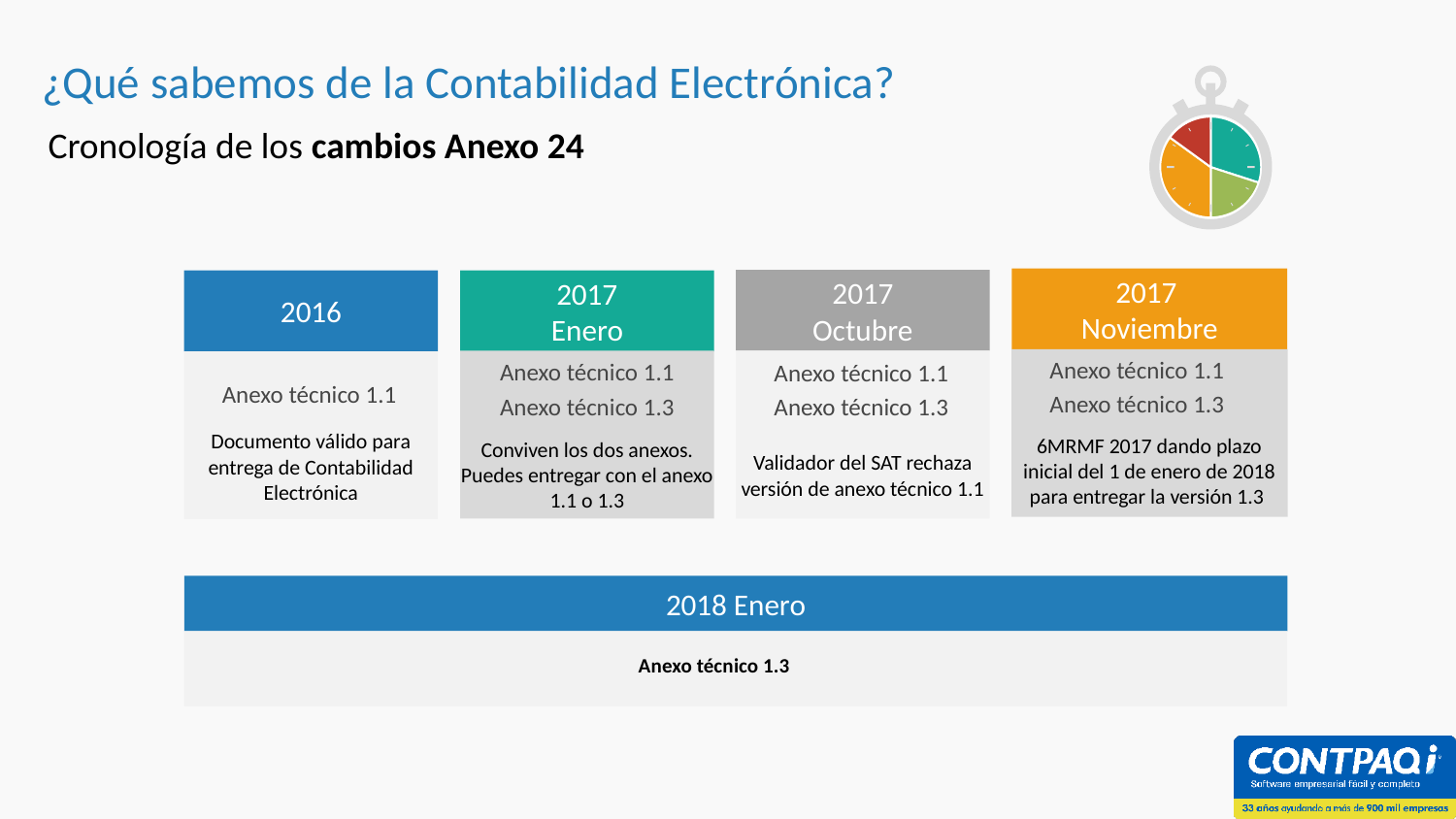

¿Qué sabemos de la Contabilidad Electrónica?

### Chart

| Category | Column1 |
|---|---|
| 1 | 0.3 |
| 2 | 0.2 |
| 3 | 0.35 |
| 4 | 0.15 |
|  | None |
|  | None |
Cronología de los cambios Anexo 24
2017
Noviembre
2017
Octubre
2016
2017
Enero

Anexo técnico 1.1
Anexo técnico 1.1
Anexo técnico 1.1
Anexo técnico 1.1
Anexo técnico 1.3
Anexo técnico 1.3
Anexo técnico 1.3
Documento válido para entrega de Contabilidad Electrónica
6MRMF 2017 dando plazo inicial del 1 de enero de 2018 para entregar la versión 1.3
Conviven los dos anexos. Puedes entregar con el anexo 1.1 o 1.3
Validador del SAT rechaza versión de anexo técnico 1.1
2018 Enero

Anexo técnico 1.3